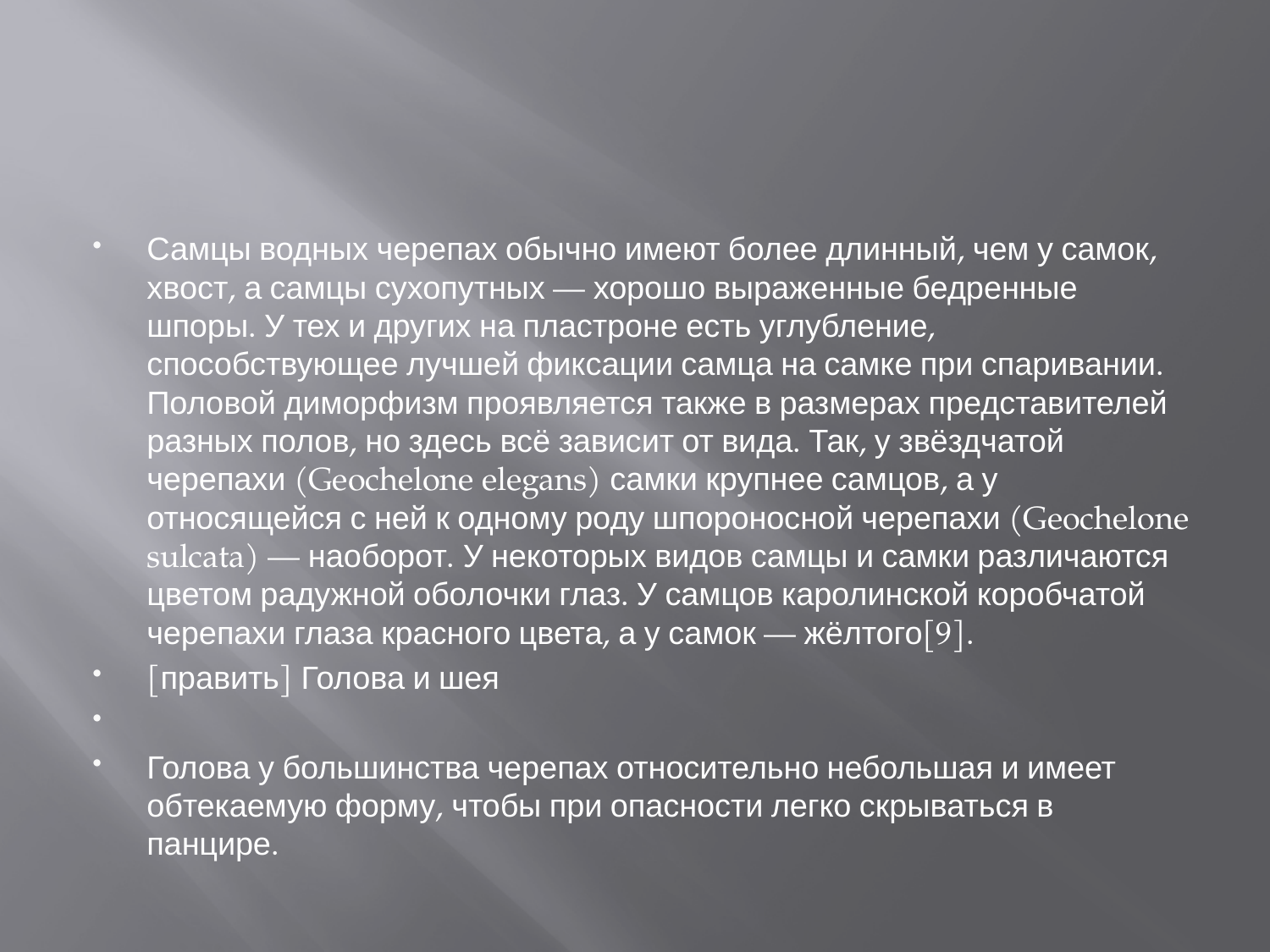

#
Самцы водных черепах обычно имеют более длинный, чем у самок, хвост, а самцы сухопутных — хорошо выраженные бедренные шпоры. У тех и других на пластроне есть углубление, способствующее лучшей фиксации самца на самке при спаривании. Половой диморфизм проявляется также в размерах представителей разных полов, но здесь всё зависит от вида. Так, у звёздчатой черепахи (Geochelone elegans) самки крупнее самцов, а у относящейся с ней к одному роду шпороносной черепахи (Geochelone sulcata) — наоборот. У некоторых видов самцы и самки различаются цветом радужной оболочки глаз. У самцов каролинской коробчатой черепахи глаза красного цвета, а у самок — жёлтого[9].
[править] Голова и шея

Голова у большинства черепах относительно небольшая и имеет обтекаемую форму, чтобы при опасности легко скрываться в панцире.